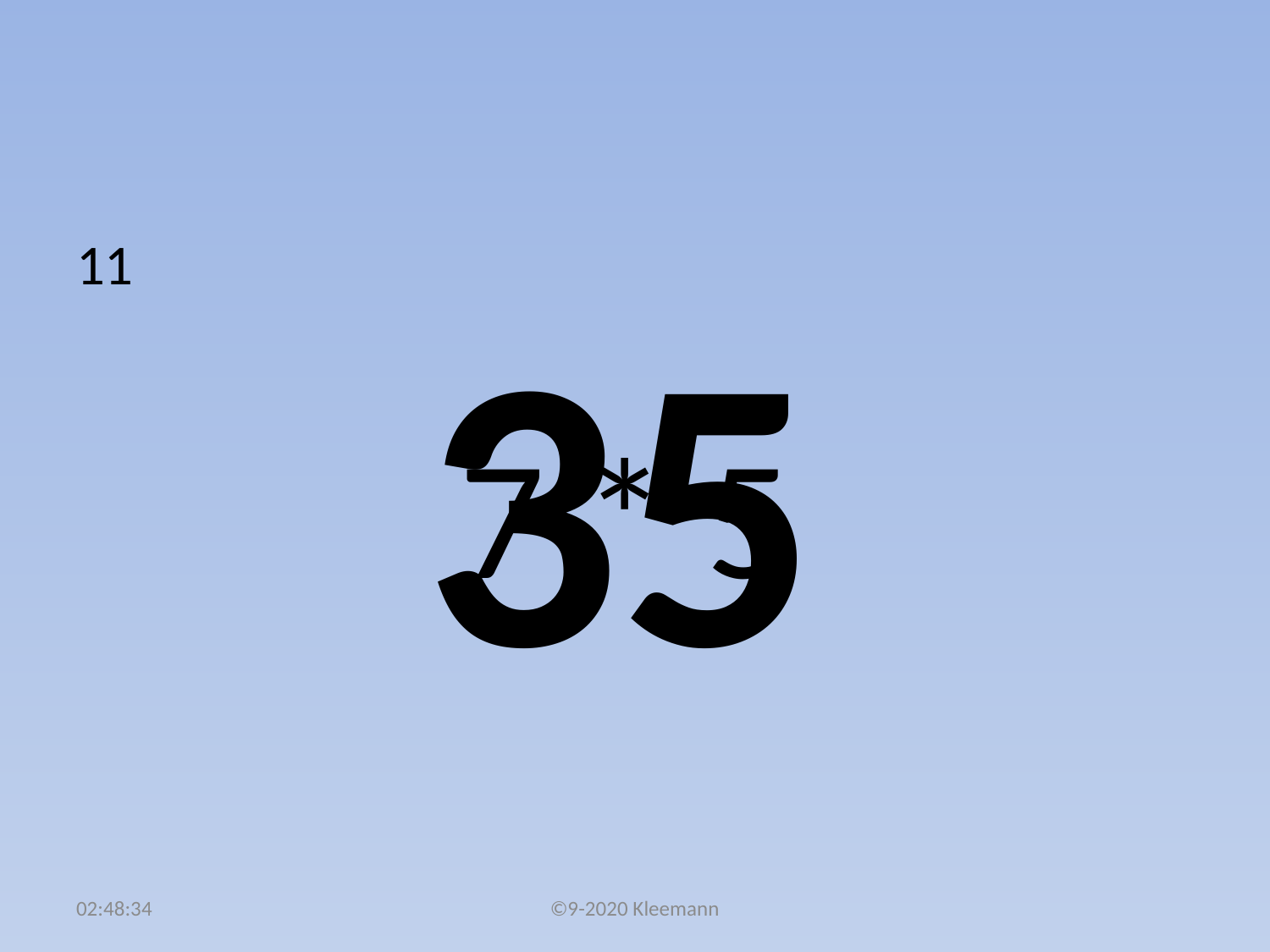

#
11

          7 * 5
35
02:48:34
©9-2020 Kleemann